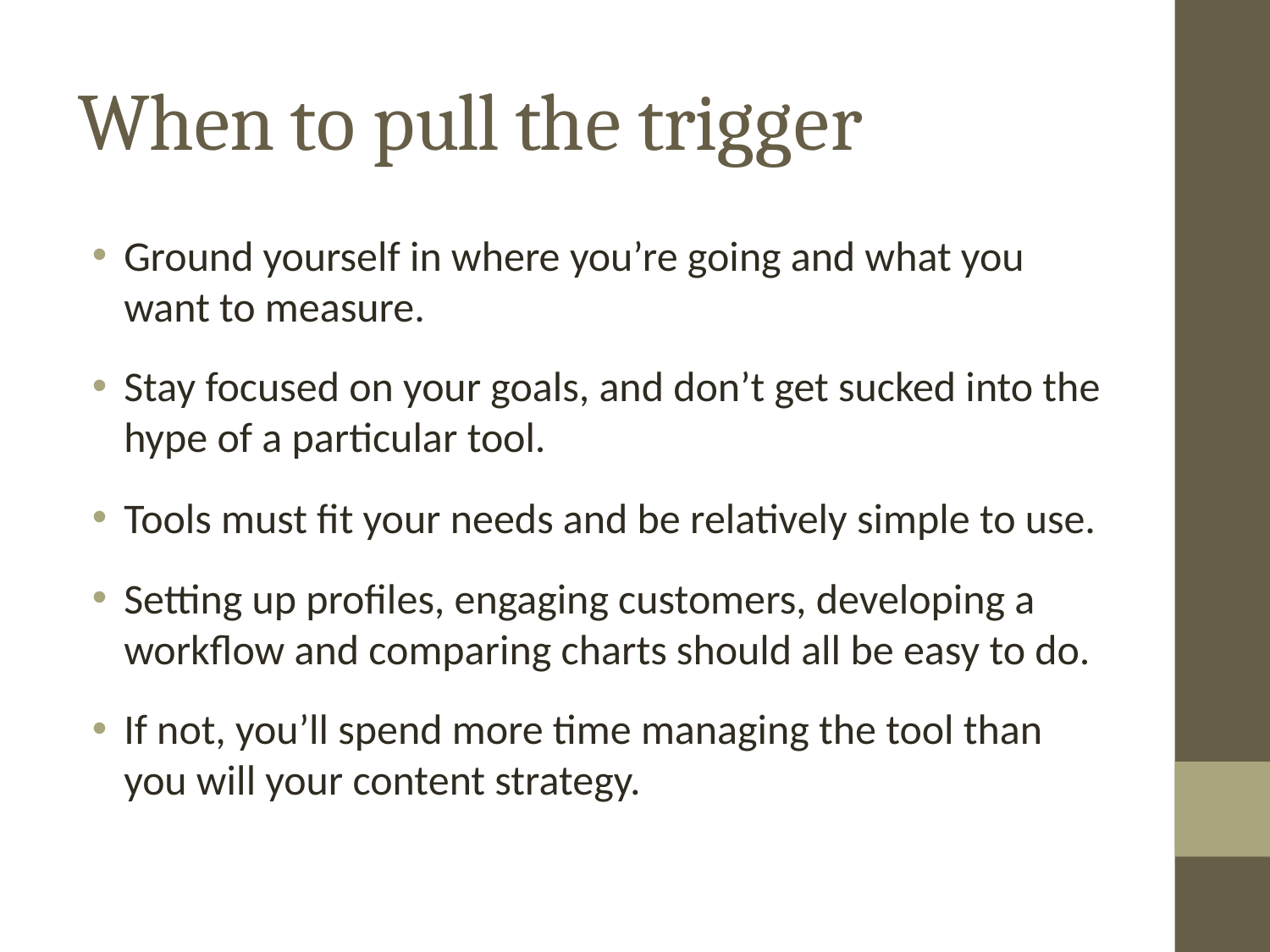

# When to pull the trigger
Ground yourself in where you’re going and what you want to measure.
Stay focused on your goals, and don’t get sucked into the hype of a particular tool.
Tools must fit your needs and be relatively simple to use.
Setting up profiles, engaging customers, developing a workflow and comparing charts should all be easy to do.
If not, you’ll spend more time managing the tool than you will your content strategy.